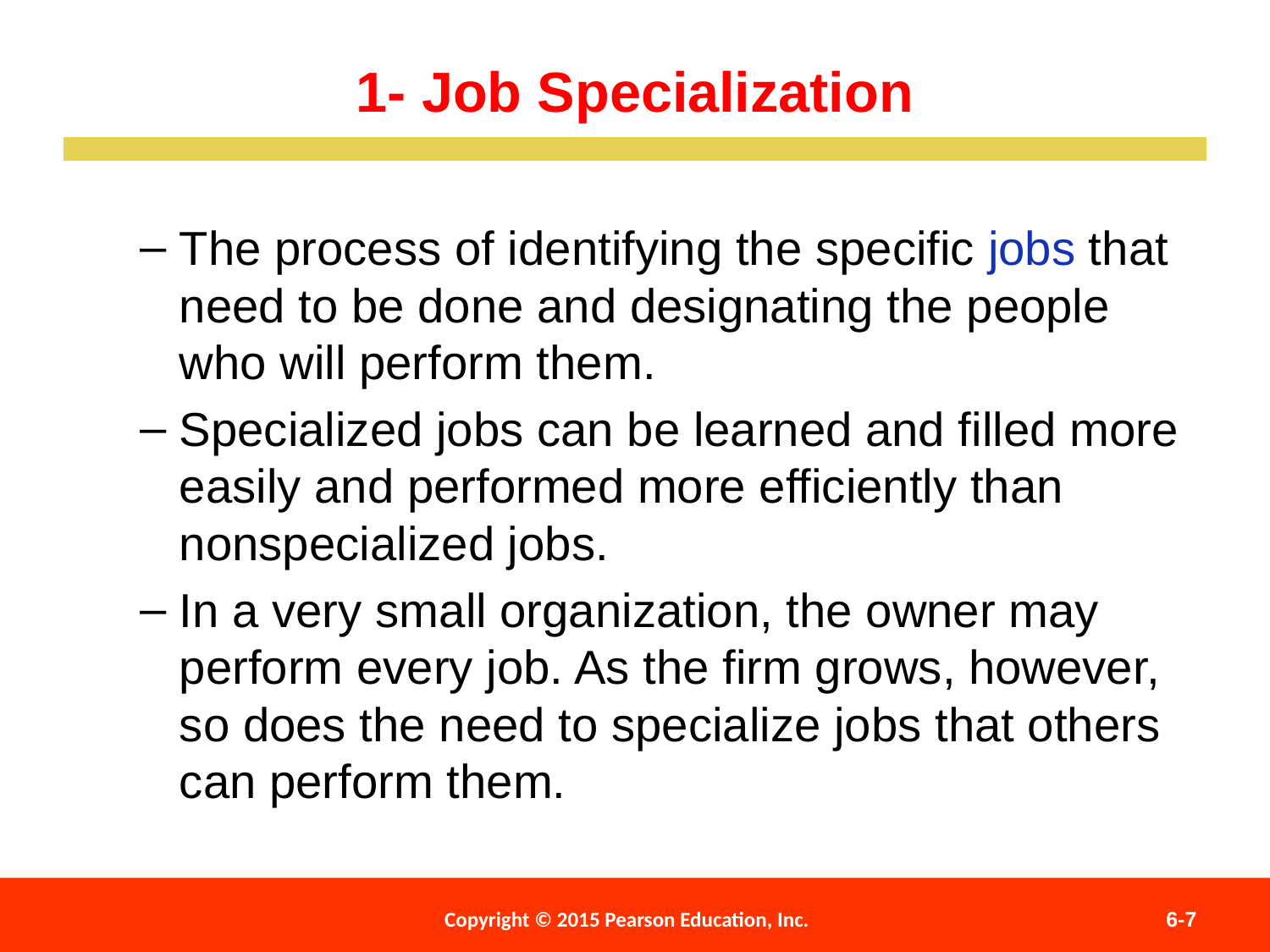

1- Job Specialization
The process of identifying the specific jobs that need to be done and designating the people who will perform them.
Specialized jobs can be learned and filled more easily and performed more efficiently than nonspecialized jobs.
In a very small organization, the owner may perform every job. As the firm grows, however, so does the need to specialize jobs that others can perform them.